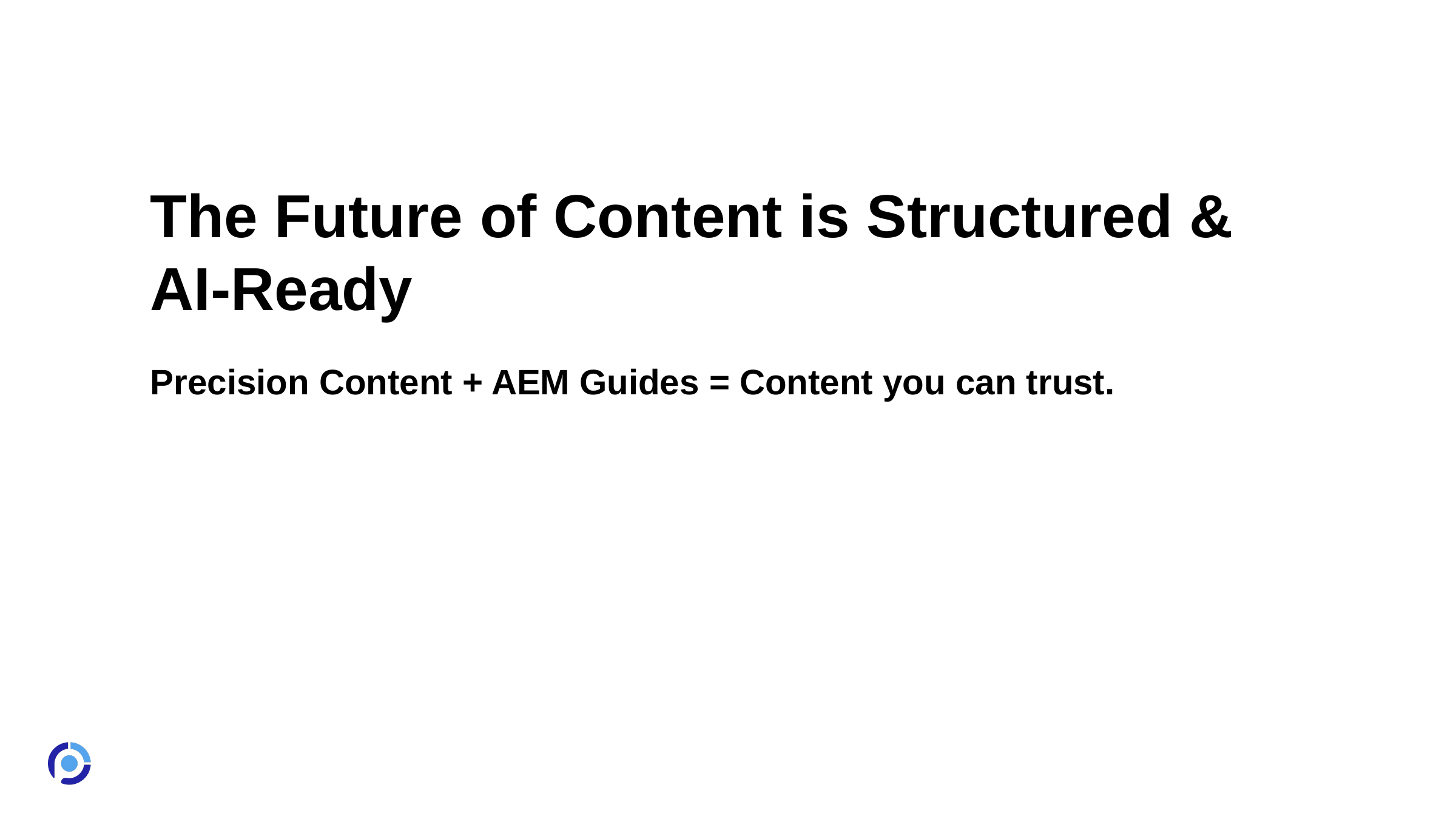

The Future of Content is Structured & AI-Ready
Precision Content + AEM Guides = Content you can trust.